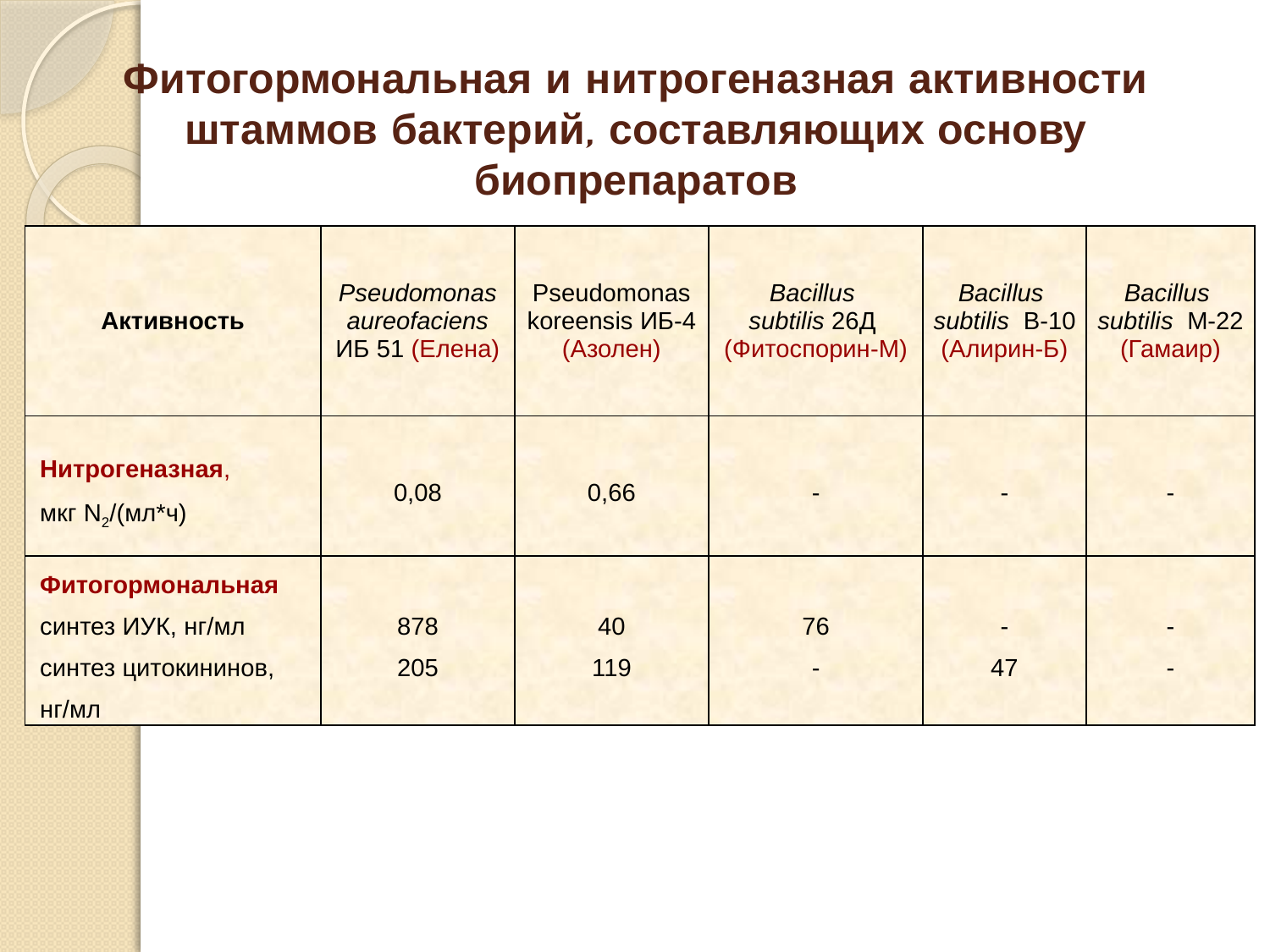

# Фитогормональная и нитрогеназная активности штаммов бактерий, составляющих основу биопрепаратов
| Активность | Pseudomonas aureofaciens ИБ 51 (Елена) | Pseudomonas koreensis ИБ-4 (Азолен) | Bacillus subtilis 26Д (Фитоспорин-М) | Bacillus subtilis В-10 (Алирин-Б) | Bacillus subtilis М-22 (Гамаир) |
| --- | --- | --- | --- | --- | --- |
| Нитрогеназная, мкг N2/(мл\*ч) | 0,08 | 0,66 | - | - | - |
| Фитогормональная синтез ИУК, нг/мл синтез цитокининов, нг/мл | 878 205 | 40 119 | 76 - | - 47 | - - |